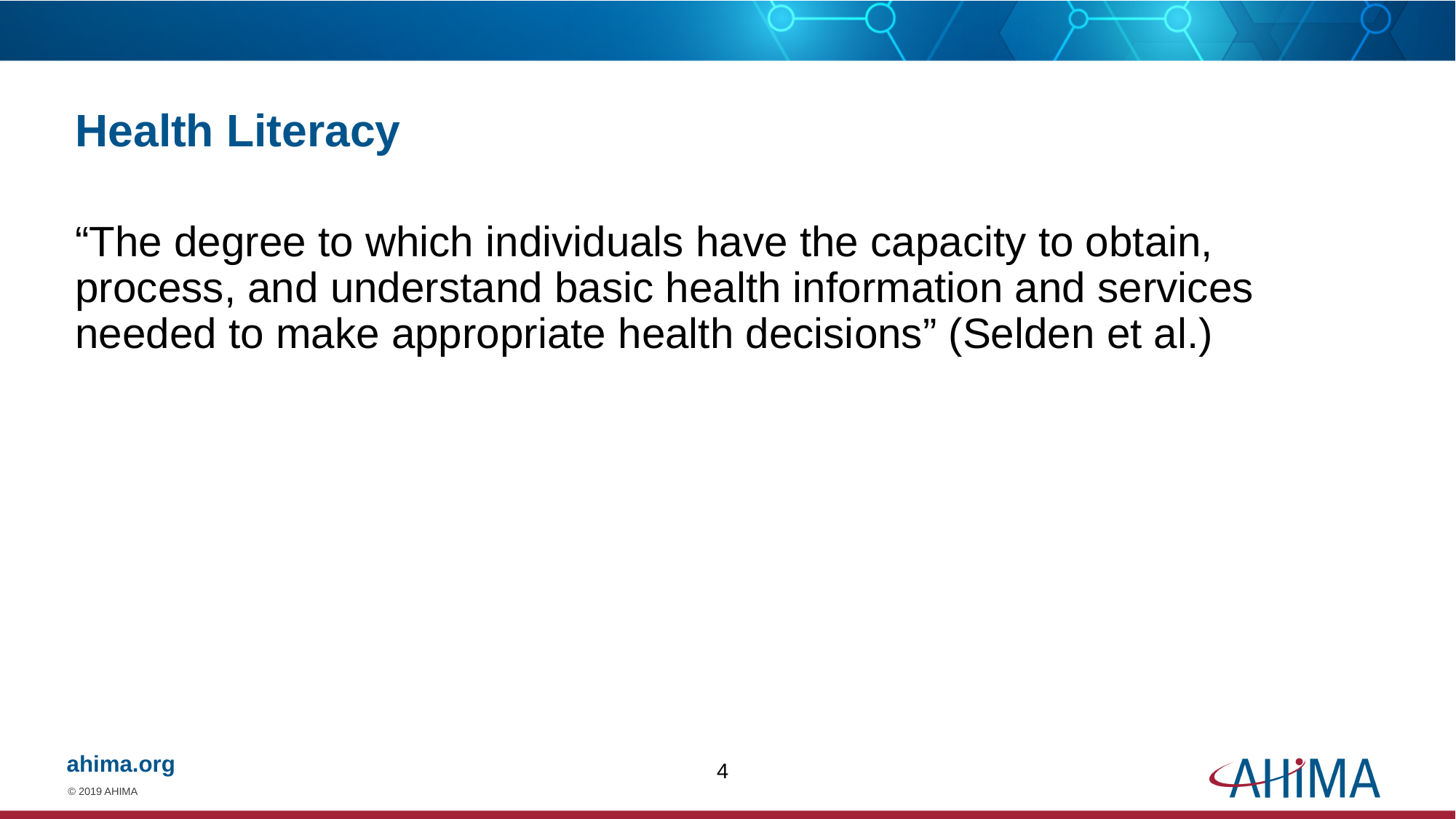

# Health Literacy
“The degree to which individuals have the capacity to obtain, process, and understand basic health information and services needed to make appropriate health decisions” (Selden et al.)